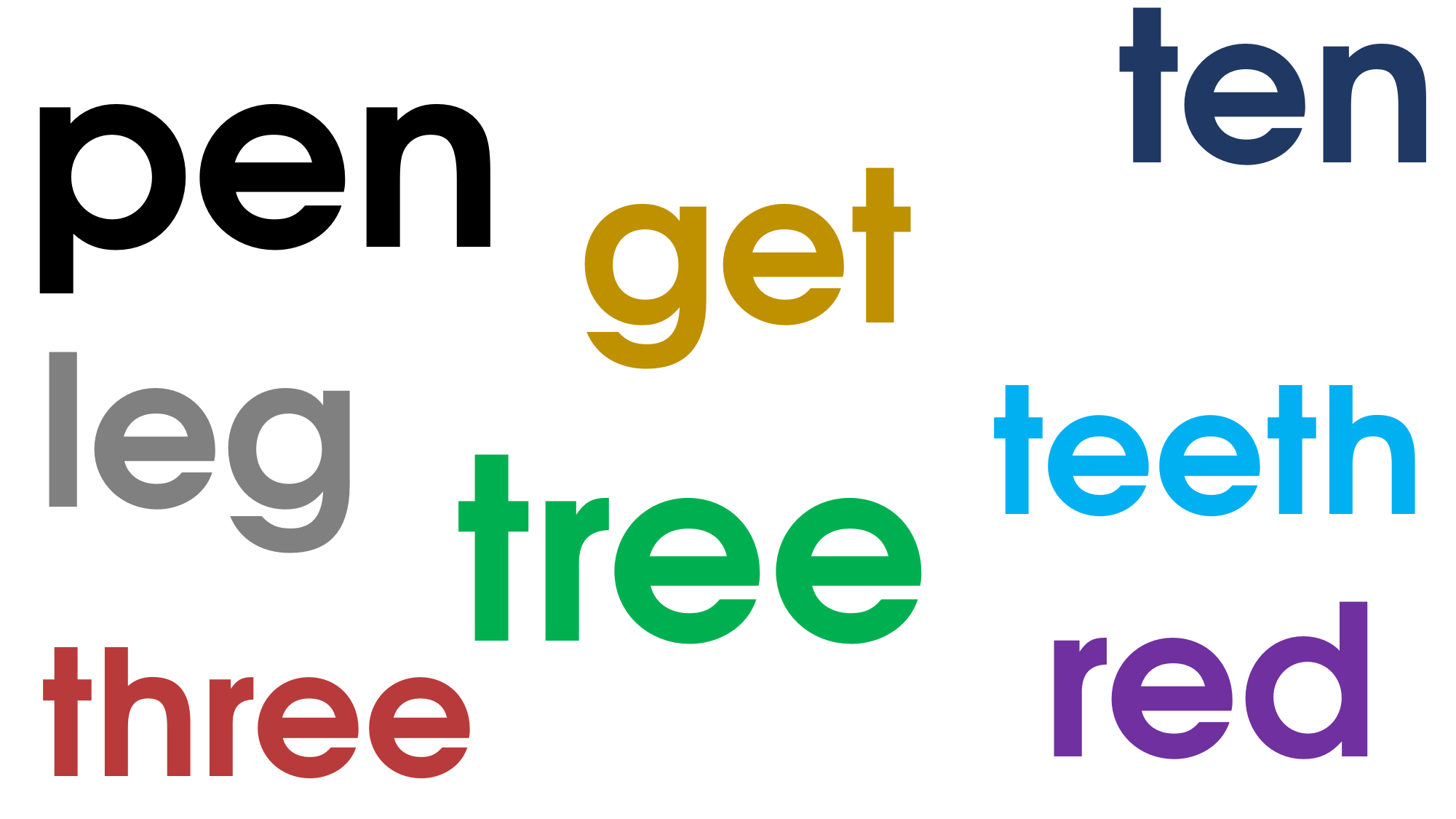

ten
pen
get
leg
teeth
tree
red
three